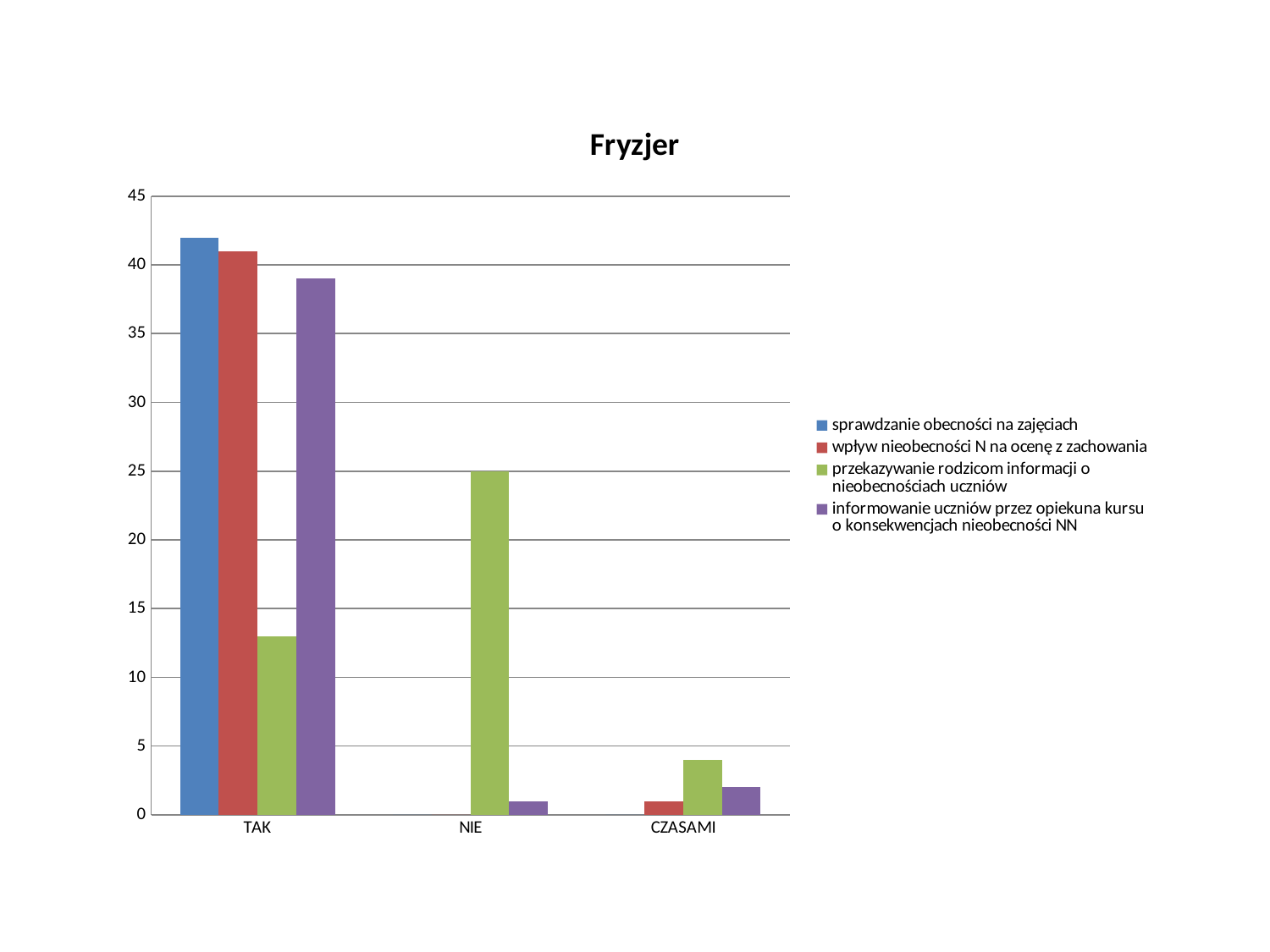

### Chart: Fryzjer

| Category |  |  |  |  |
|---|---|---|---|---|
| TAK | 42.0 | 41.0 | 13.0 | 39.0 |
| NIE | 0.0 | 0.0 | 25.0 | 1.0 |
| CZASAMI | 0.0 | 1.0 | 4.0 | 2.0 |